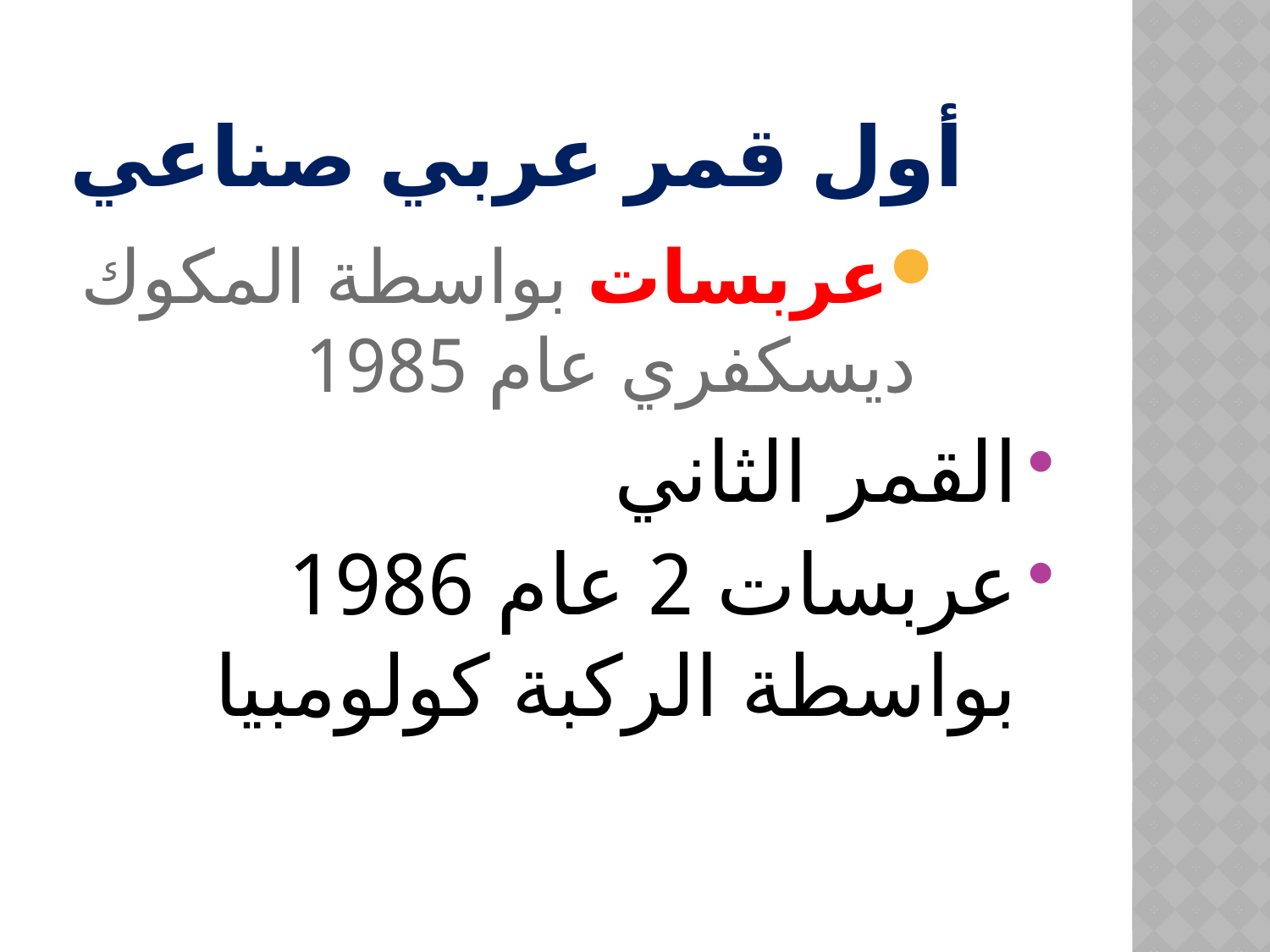

# أول قمر عربي صناعي
عربسات بواسطة المكوك ديسكفري عام 1985
القمر الثاني
عربسات 2 عام 1986 بواسطة الركبة كولومبيا